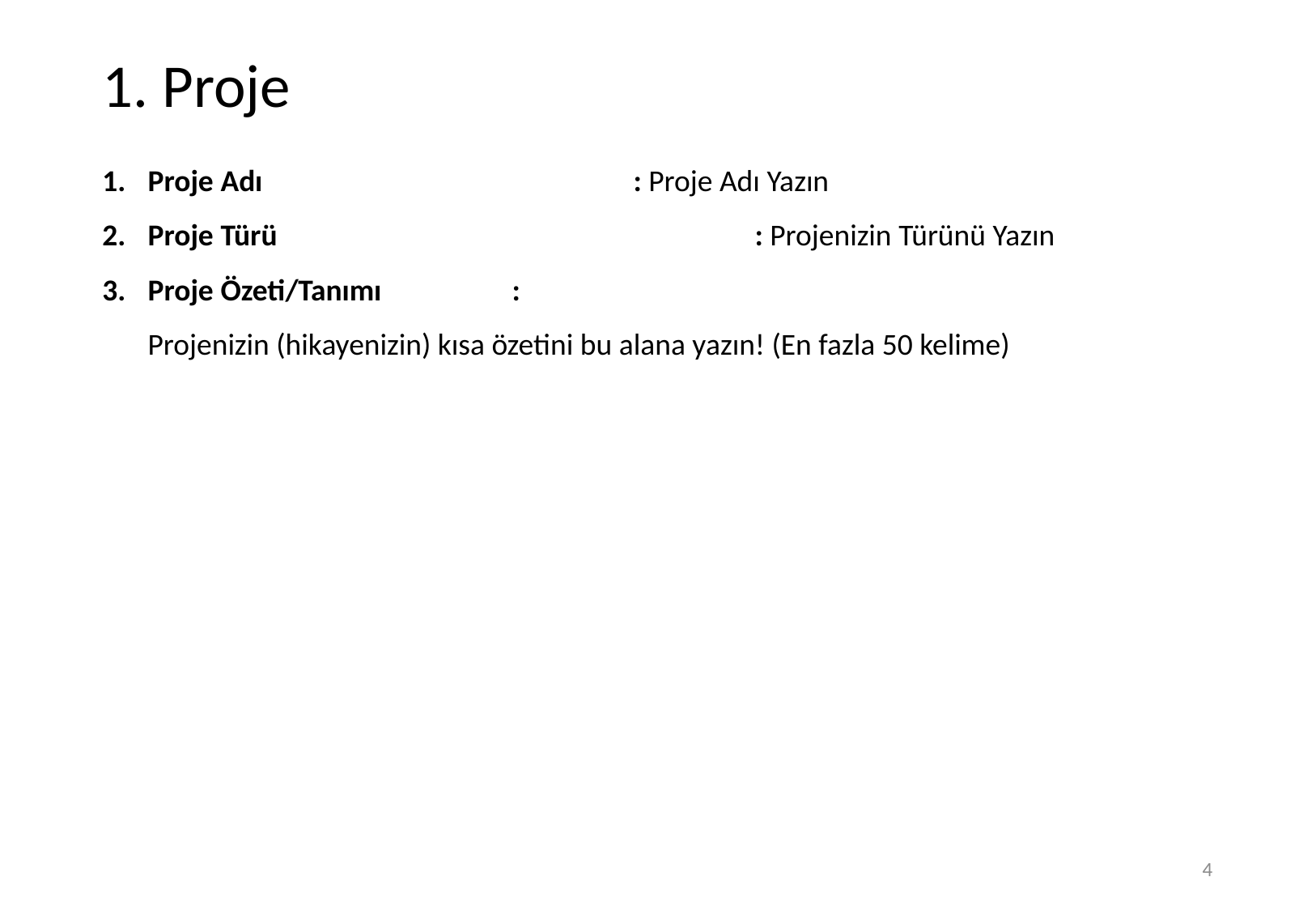

# 1. Proje
Proje Adı				: Proje Adı Yazın
Proje Türü				: Projenizin Türünü Yazın
Proje Özeti/Tanımı		:
Projenizin (hikayenizin) kısa özetini bu alana yazın! (En fazla 50 kelime)
4